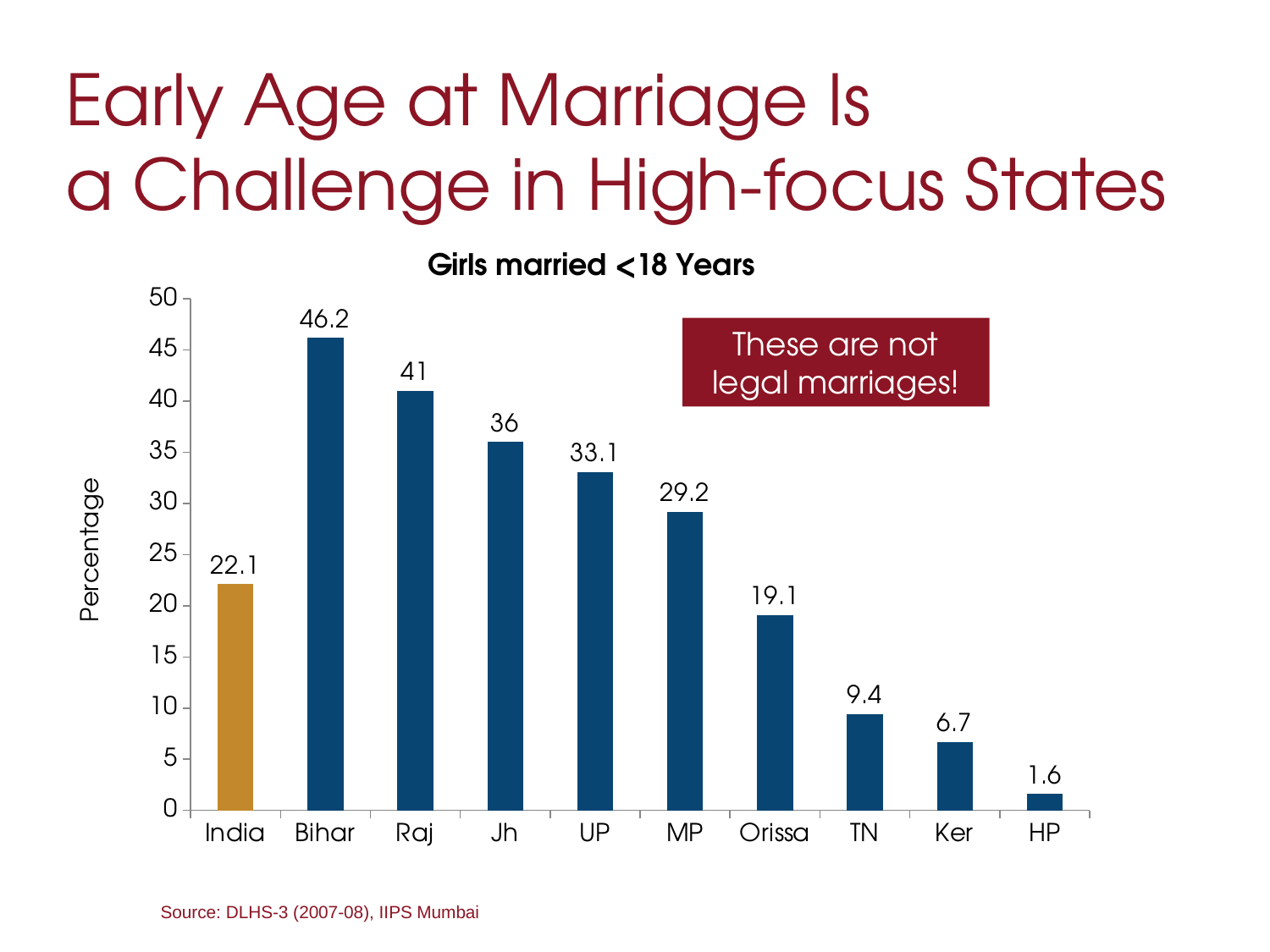

# Early Age at Marriage Is a Challenge in High-focus States

### Chart: Girls married <18 Years

| Category | Girls married <18 Years(%) |
|---|---|
| India | 22.1 |
| Bihar | 46.2 |
| Raj | 41.0 |
| Jh | 36.0 |
| UP | 33.1 |
| MP | 29.2 |
| Orissa | 19.1 |
| TN | 9.4 |
| Ker | 6.7 |
| HP | 1.6 |
These are not legal marriages!
Source: DLHS-3 (2007-08), IIPS Mumbai